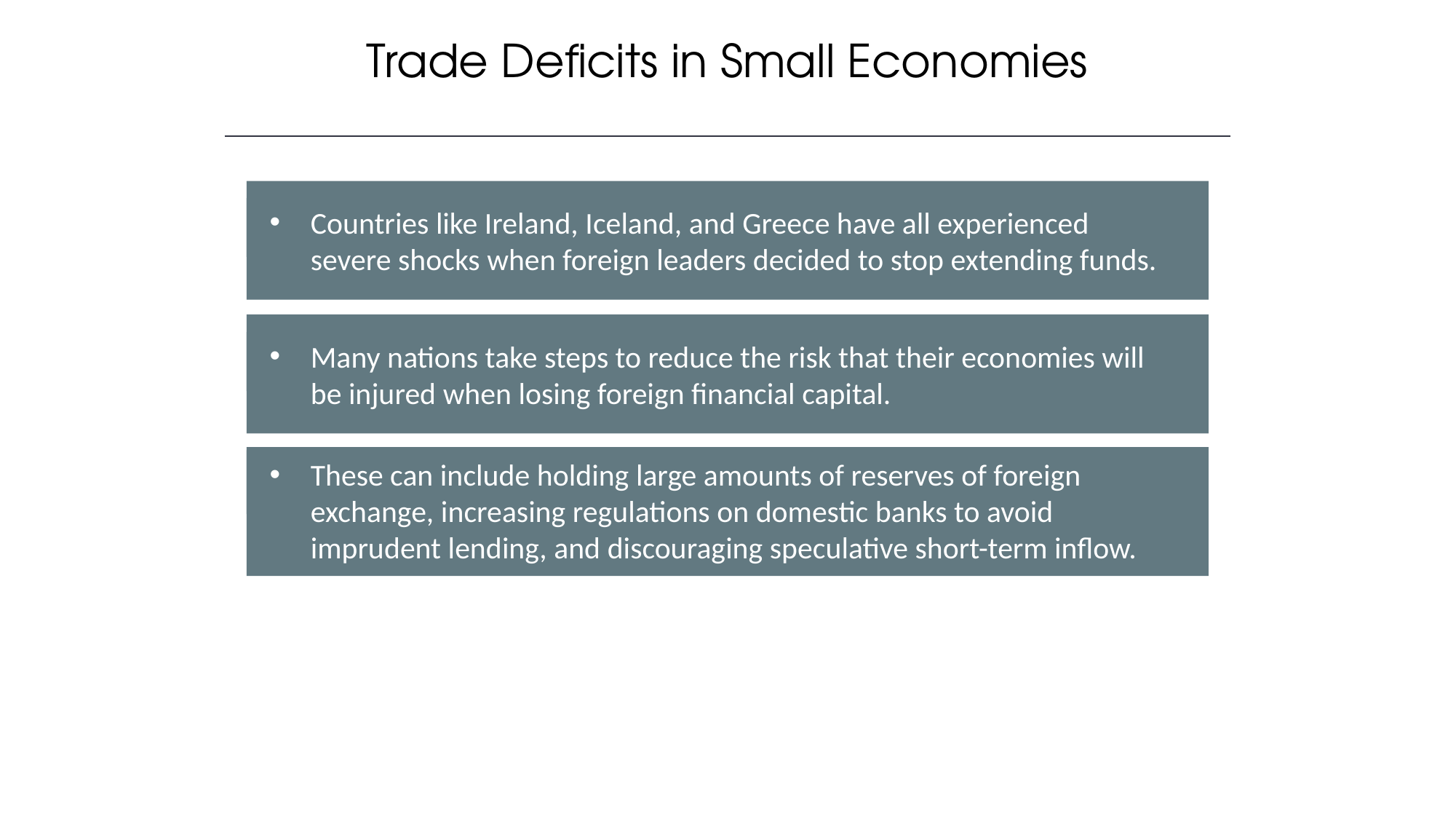

Trade Deficits in Small Economies

Countries like Ireland, Iceland, and Greece have all experienced severe shocks when foreign leaders decided to stop extending funds.

Many nations take steps to reduce the risk that their economies will be injured when losing foreign financial capital.

These can include holding large amounts of reserves of foreign exchange, increasing regulations on domestic banks to avoid imprudent lending, and discouraging speculative short-term inflow.